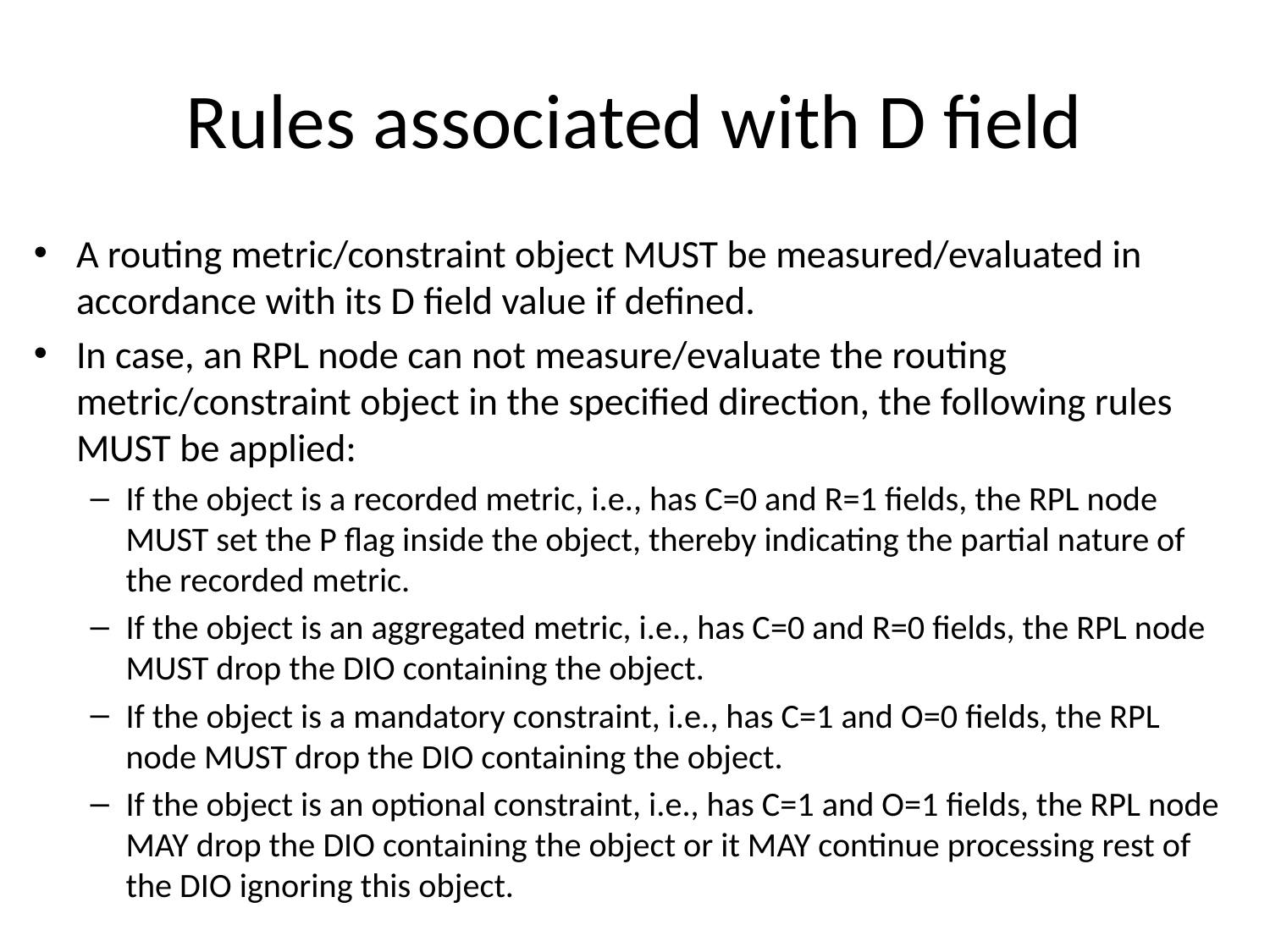

# Rules associated with D field
A routing metric/constraint object MUST be measured/evaluated in accordance with its D field value if defined.
In case, an RPL node can not measure/evaluate the routing metric/constraint object in the specified direction, the following rules MUST be applied:
If the object is a recorded metric, i.e., has C=0 and R=1 fields, the RPL node MUST set the P flag inside the object, thereby indicating the partial nature of the recorded metric.
If the object is an aggregated metric, i.e., has C=0 and R=0 fields, the RPL node MUST drop the DIO containing the object.
If the object is a mandatory constraint, i.e., has C=1 and O=0 fields, the RPL node MUST drop the DIO containing the object.
If the object is an optional constraint, i.e., has C=1 and O=1 fields, the RPL node MAY drop the DIO containing the object or it MAY continue processing rest of the DIO ignoring this object.